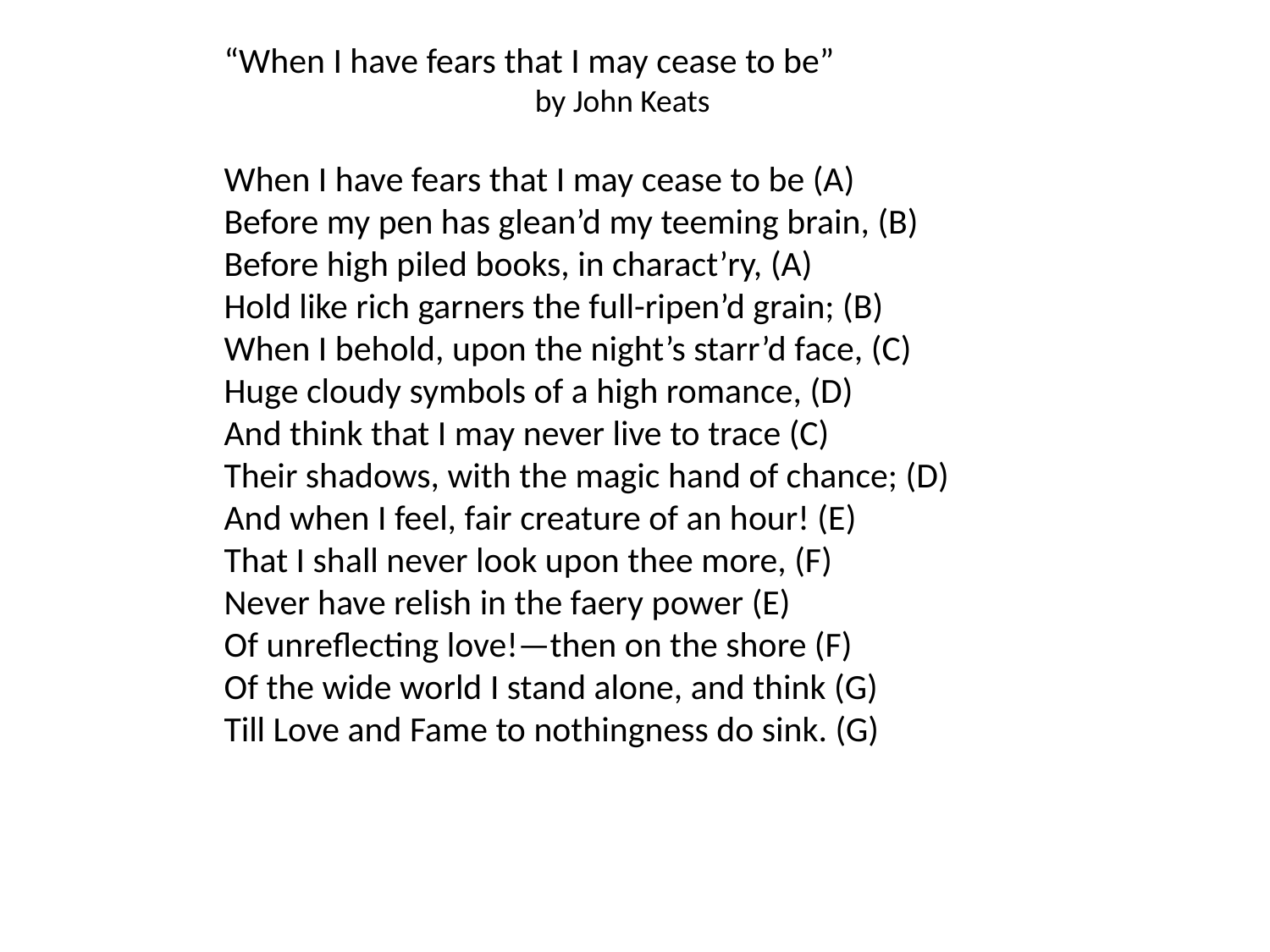

“When I have fears that I may cease to be”
 by John Keats

When I have fears that I may cease to be (A)
Before my pen has glean’d my teeming brain, (B)
Before high piled books, in charact’ry, (A)
Hold like rich garners the full-ripen’d grain; (B)
When I behold, upon the night’s starr’d face, (C)
Huge cloudy symbols of a high romance, (D)
And think that I may never live to trace (C)
Their shadows, with the magic hand of chance; (D)
And when I feel, fair creature of an hour! (E)
That I shall never look upon thee more, (F)
Never have relish in the faery power (E)
Of unreflecting love!—then on the shore (F)
Of the wide world I stand alone, and think (G)
Till Love and Fame to nothingness do sink. (G)